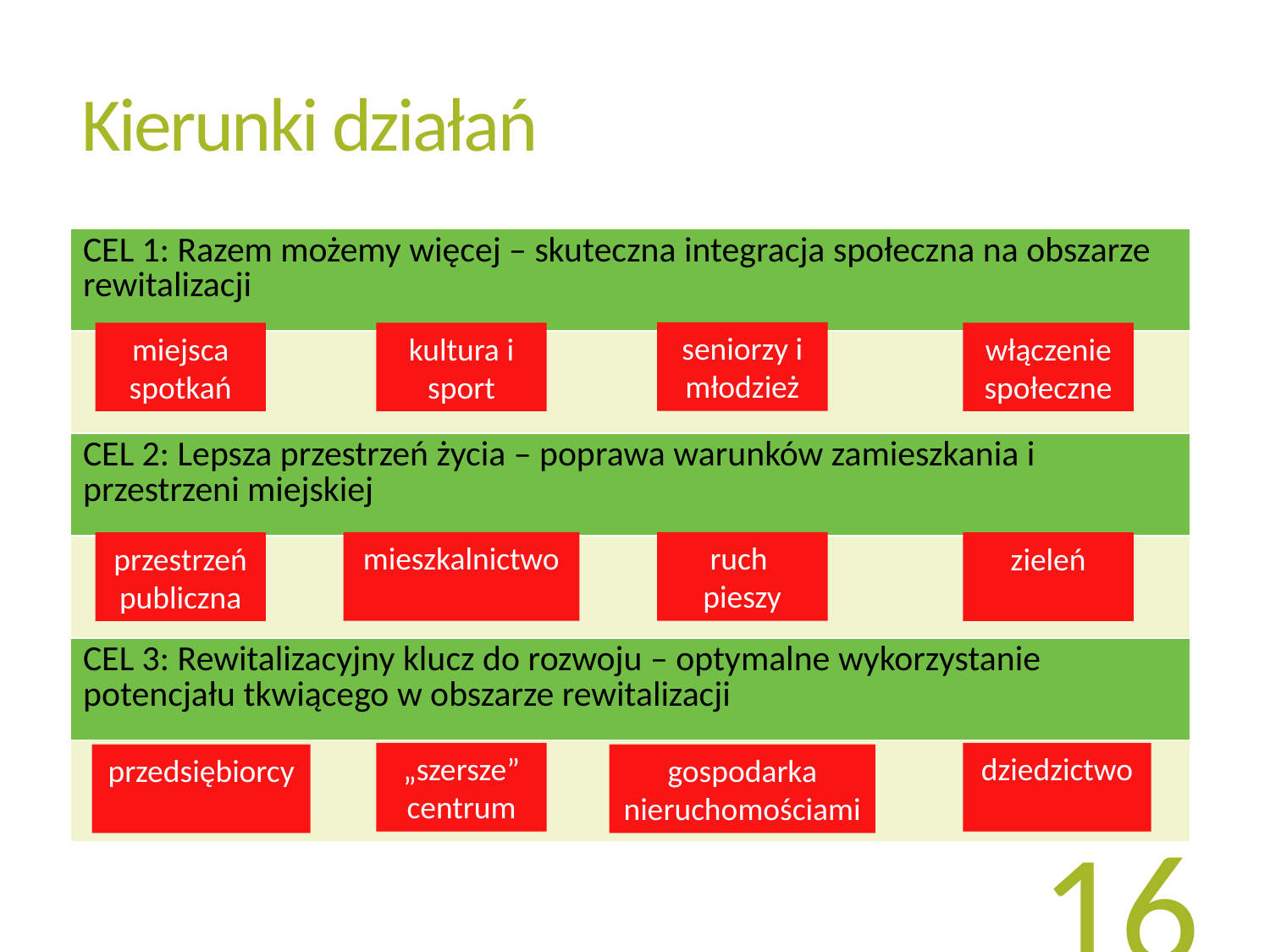

|  |
| --- |
|  |
| CEL 1: Razem możemy więcej – skuteczna integracja społeczna na obszarze rewitalizacji |
|  |
| CEL 2: Lepsza przestrzeń życia – poprawa warunków zamieszkania i przestrzeni miejskiej |
|  |
| CEL 3: Rewitalizacyjny klucz do rozwoju – optymalne wykorzystanie potencjału tkwiącego w obszarze rewitalizacji |
|  |
Kierunki działań
seniorzy i młodzież
miejsca spotkań
kultura i sport
włączenie społeczne
mieszkalnictwo

ruch
pieszy
przestrzeń publiczna
zieleń

„szersze” centrum
dziedzictwo

przedsiębiorcy

gospodarka nieruchomościami
16